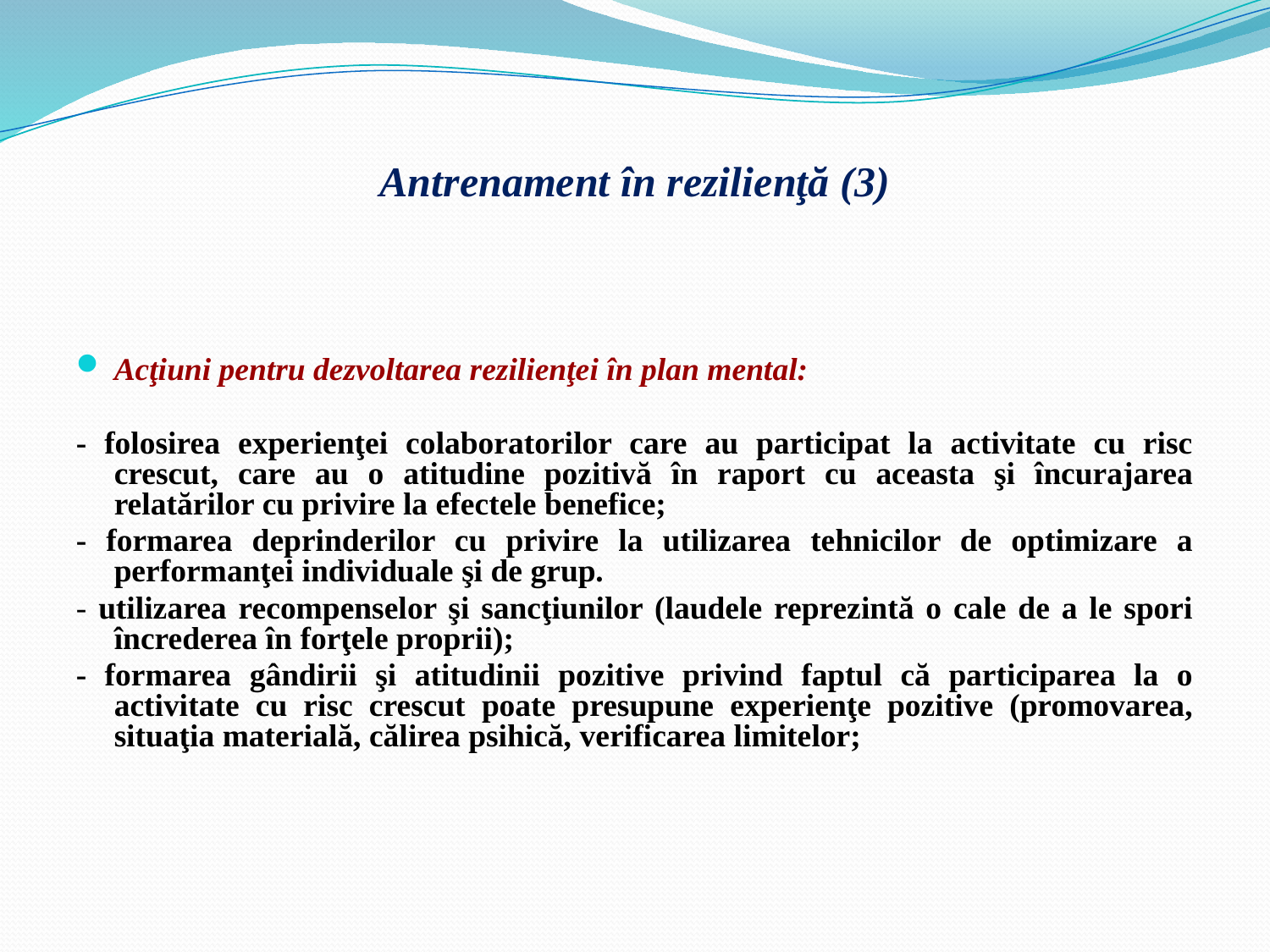

# Antrenament în rezilienţă (3)

Acţiuni pentru dezvoltarea rezilienţei în plan mental:

- folosirea experienţei colaboratorilor care au participat la activitate cu risc crescut, care au o atitudine pozitivă în raport cu aceasta şi încurajarea relatărilor cu privire la efectele benefice;
- formarea deprinderilor cu privire la utilizarea tehnicilor de optimizare a performanţei individuale şi de grup.
- utilizarea recompenselor şi sancţiunilor (laudele reprezintă o cale de a le spori încrederea în forţele proprii);
- formarea gândirii şi atitudinii pozitive privind faptul că participarea la o activitate cu risc crescut poate presupune experienţe pozitive (promovarea, situaţia materială, călirea psihică, verificarea limitelor;